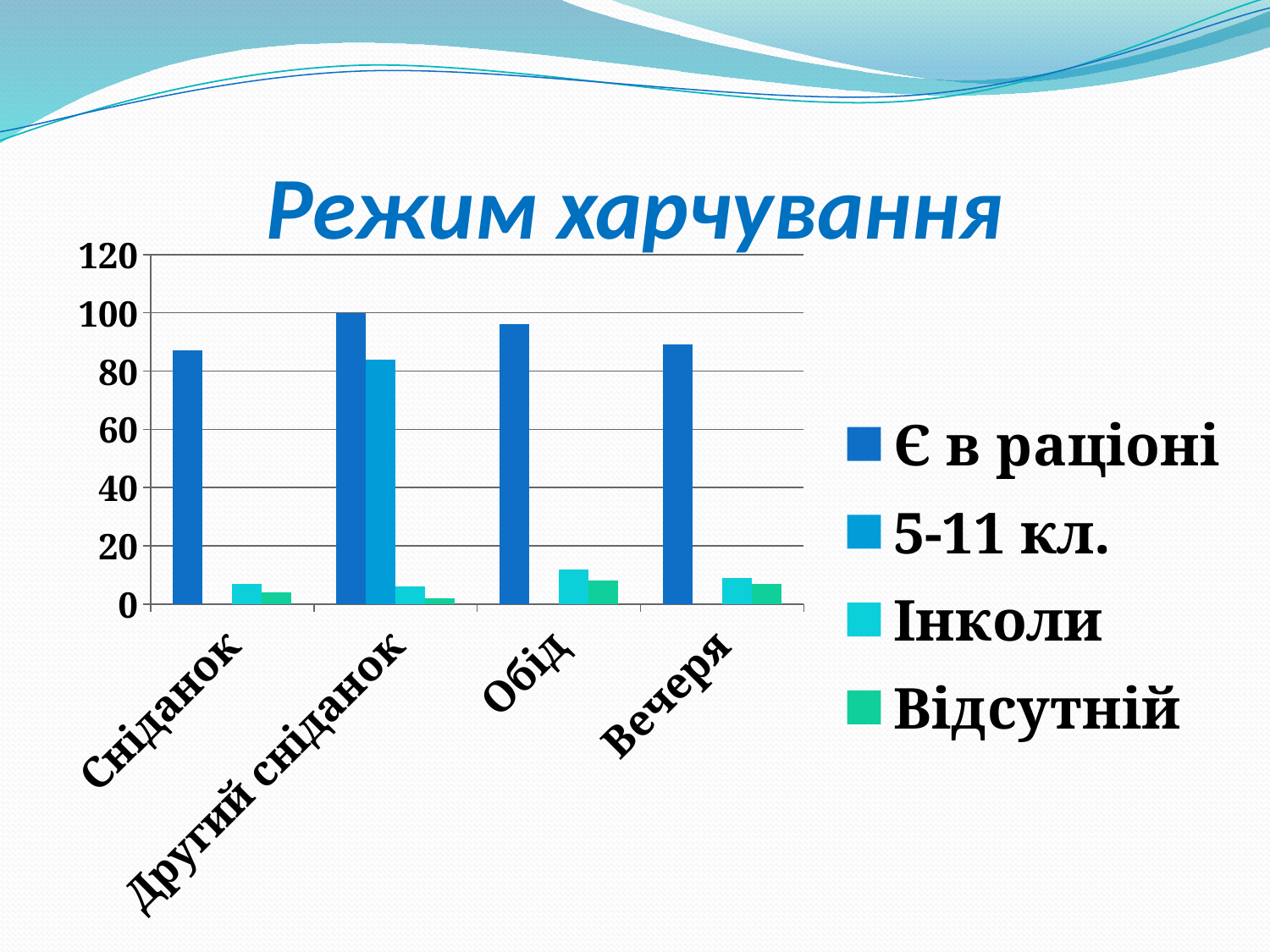

# Режим харчування

### Chart

| Category | Є в раціоні | 5-11 кл. | Інколи | Відсутній |
|---|---|---|---|---|
| Сніданок | 87.0 | None | 7.0 | 4.0 |
| Другий сніданок | 100.0 | 84.0 | 6.0 | 2.0 |
| Обід | 96.0 | None | 12.0 | 8.0 |
| Вечеря | 89.0 | None | 9.0 | 7.0 |